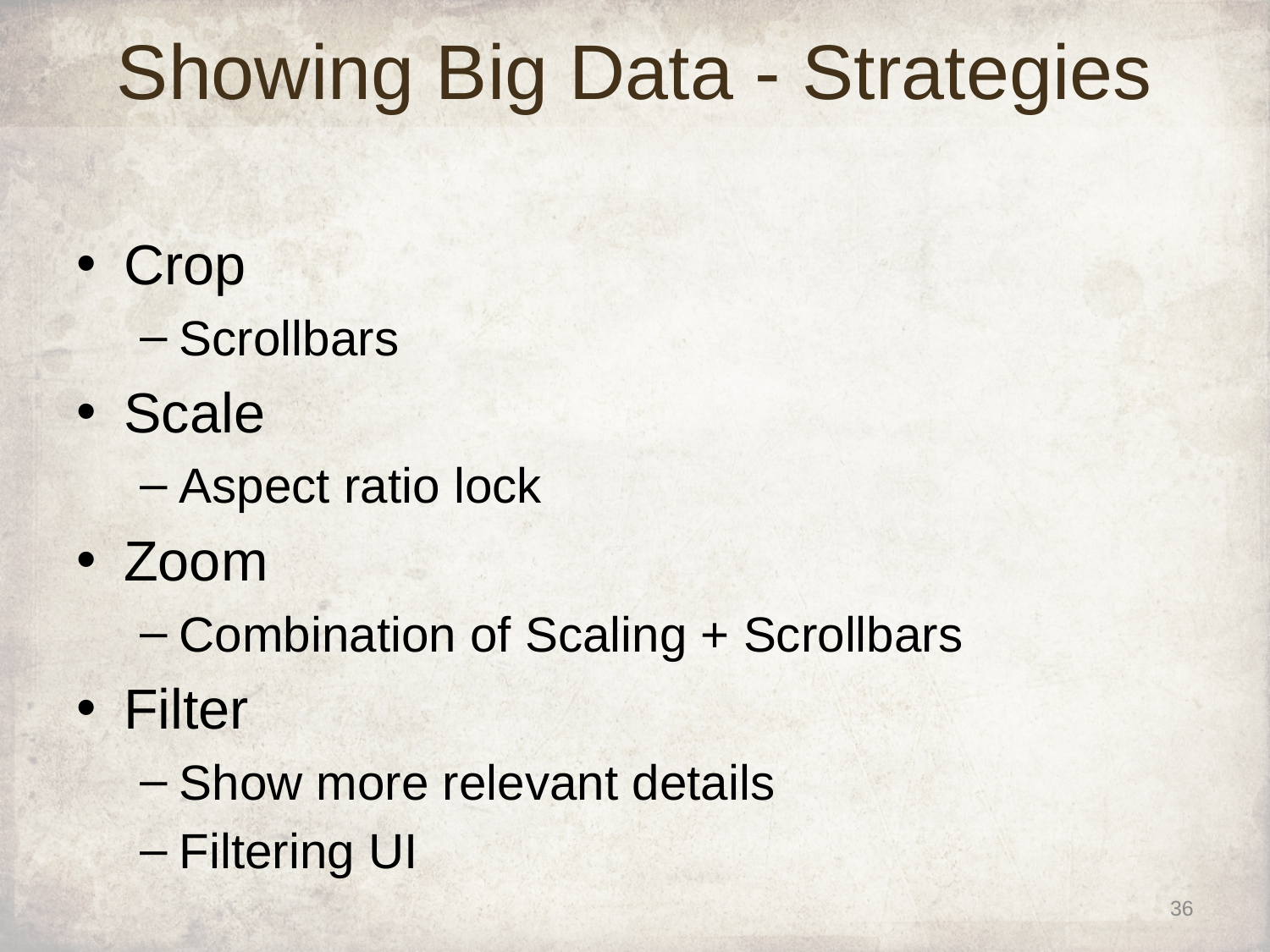

# Showing Big Data - Strategies
Crop
Scrollbars
Scale
Aspect ratio lock
Zoom
Combination of Scaling + Scrollbars
Filter
Show more relevant details
Filtering UI
36